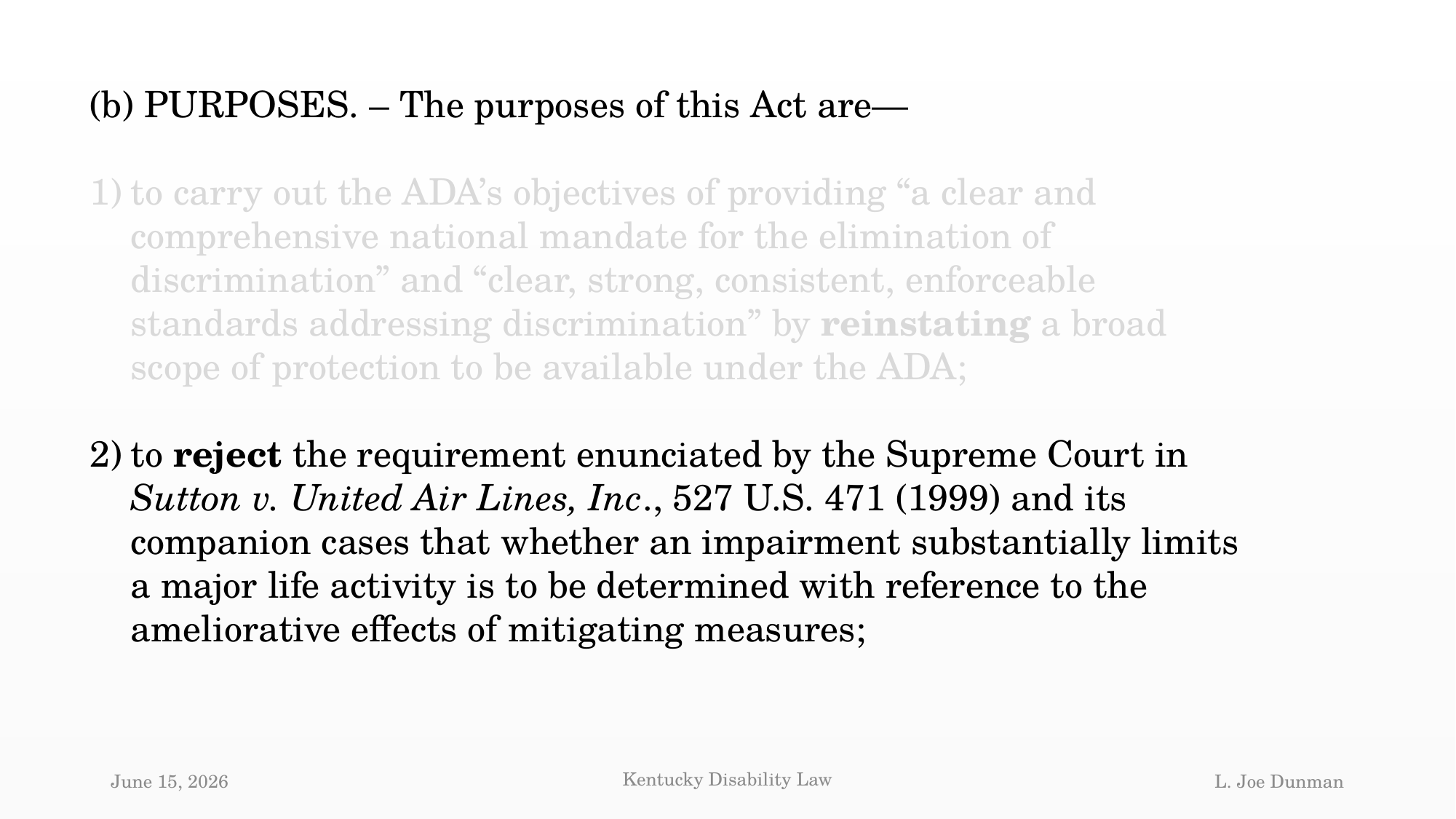

(b) PURPOSES. – The purposes of this Act are—

to carry out the ADA’s objectives of providing “a clear and comprehensive national mandate for the elimination of discrimination” and “clear, strong, consistent, enforceable standards addressing discrimination” by reinstating a broad scope of protection to be available under the ADA;

to reject the requirement enunciated by the Supreme Court in Sutton v. United Air Lines, Inc., 527 U.S. 471 (1999) and its companion cases that whether an impairment substantially limits a major life activity is to be determined with reference to the ameliorative effects of mitigating measures;

June 15, 2026
Kentucky Disability Law
L. Joe Dunman